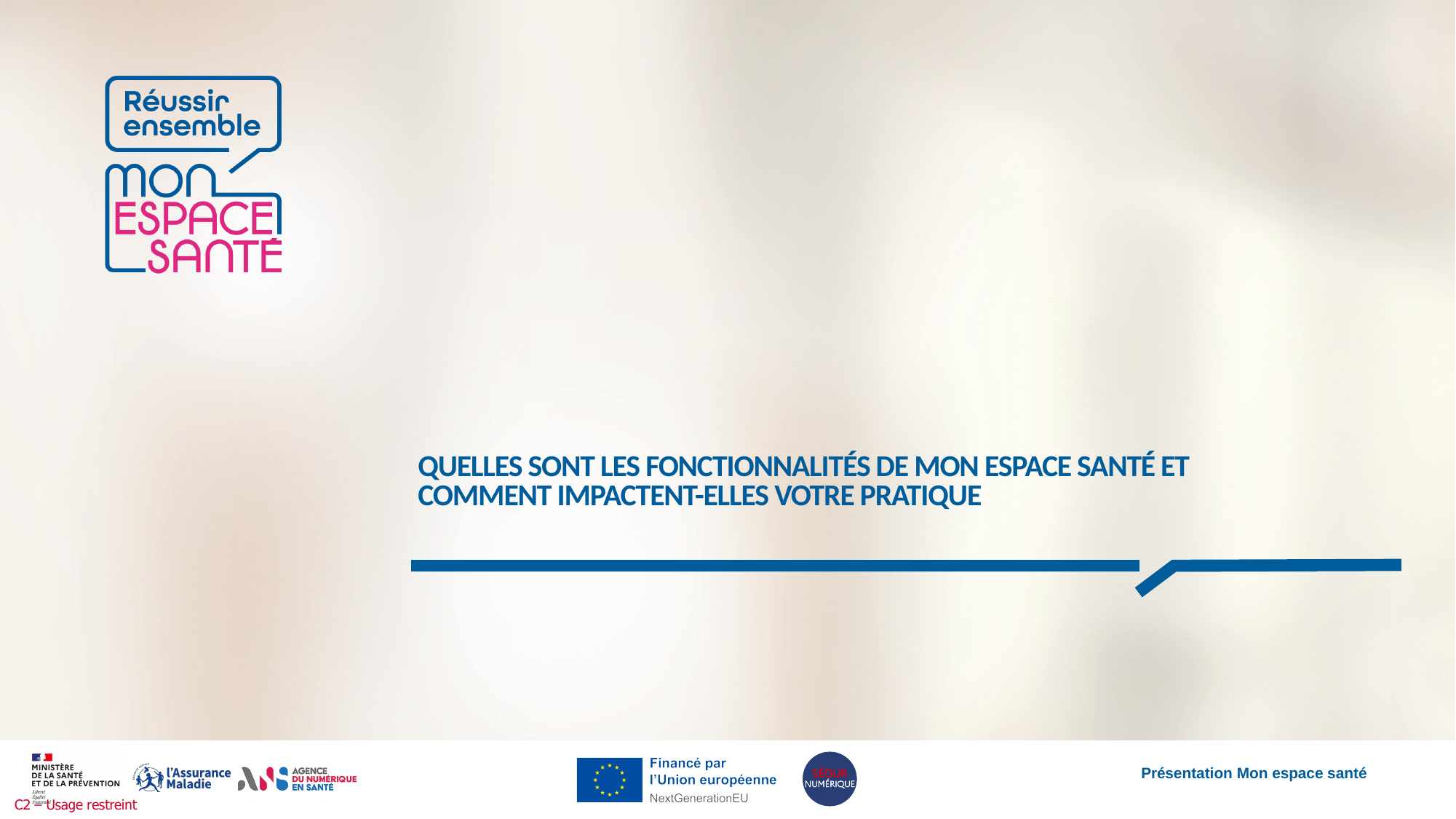

Quelles sont les fonctionnalités de Mon espace santé et comment impactent-elles votre pratique